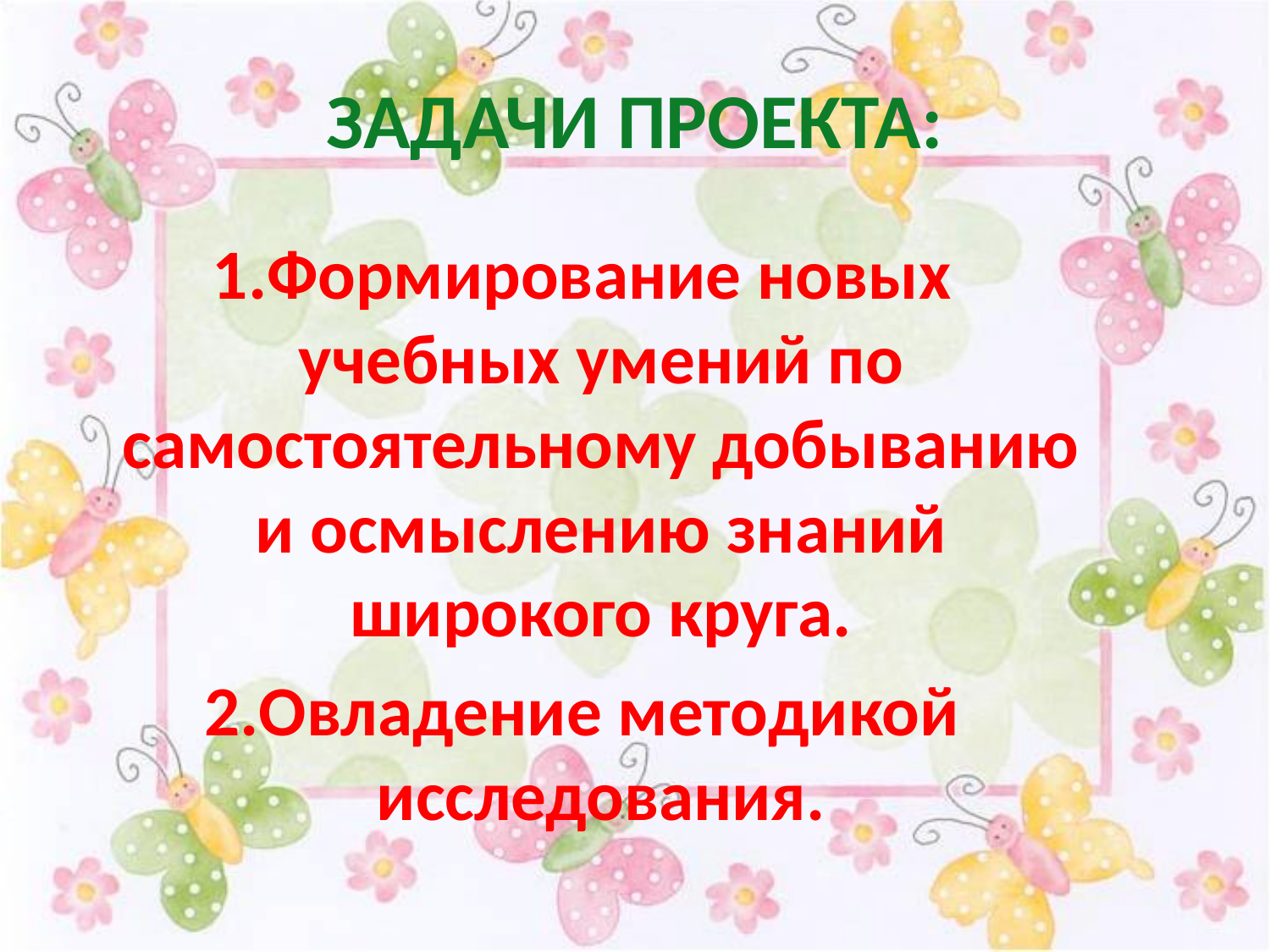

# ЗАДАЧИ ПРОЕКТА:
1.Формирование новых учебных умений по самостоятельному добыванию и осмыслению знаний широкого круга.
2.Овладение методикой исследования.